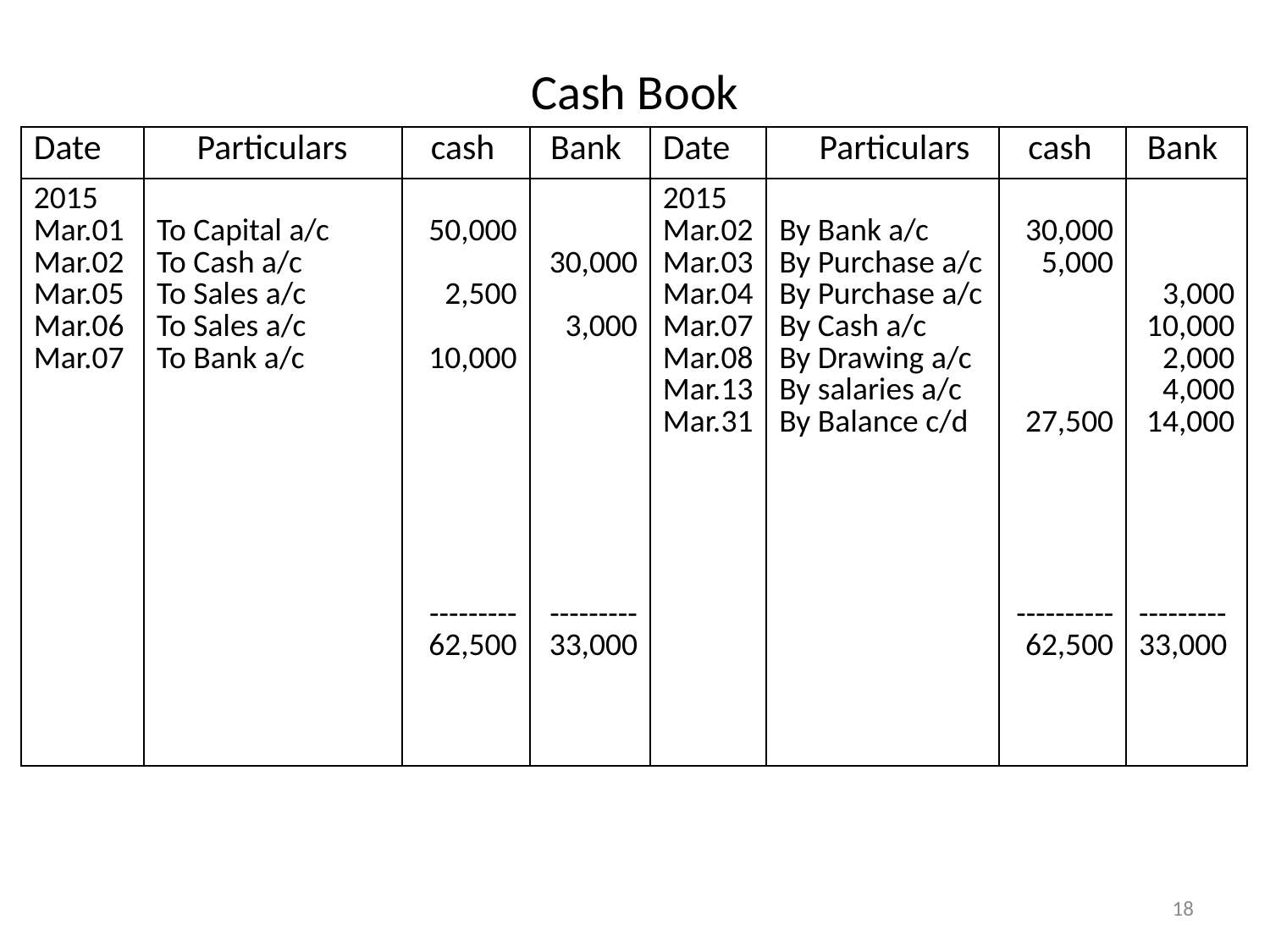

# Cash Book
| Date | Particulars | cash | Bank | Date | Particulars | cash | Bank |
| --- | --- | --- | --- | --- | --- | --- | --- |
| 2015 Mar.01 Mar.02 Mar.05 Mar.06 Mar.07 | To Capital a/c To Cash a/c To Sales a/c To Sales a/c To Bank a/c | 50,000 2,500 10,000 --------- 62,500 | 30,000 3,000 --------- 33,000 | 2015 Mar.02 Mar.03 Mar.04 Mar.07 Mar.08 Mar.13 Mar.31 | By Bank a/c By Purchase a/c By Purchase a/c By Cash a/c By Drawing a/c By salaries a/c By Balance c/d | 30,000 5,000 27,500 ---------- 62,500 | 3,000 10,000 2,000 4,000 14,000 --------- 33,000 |
18